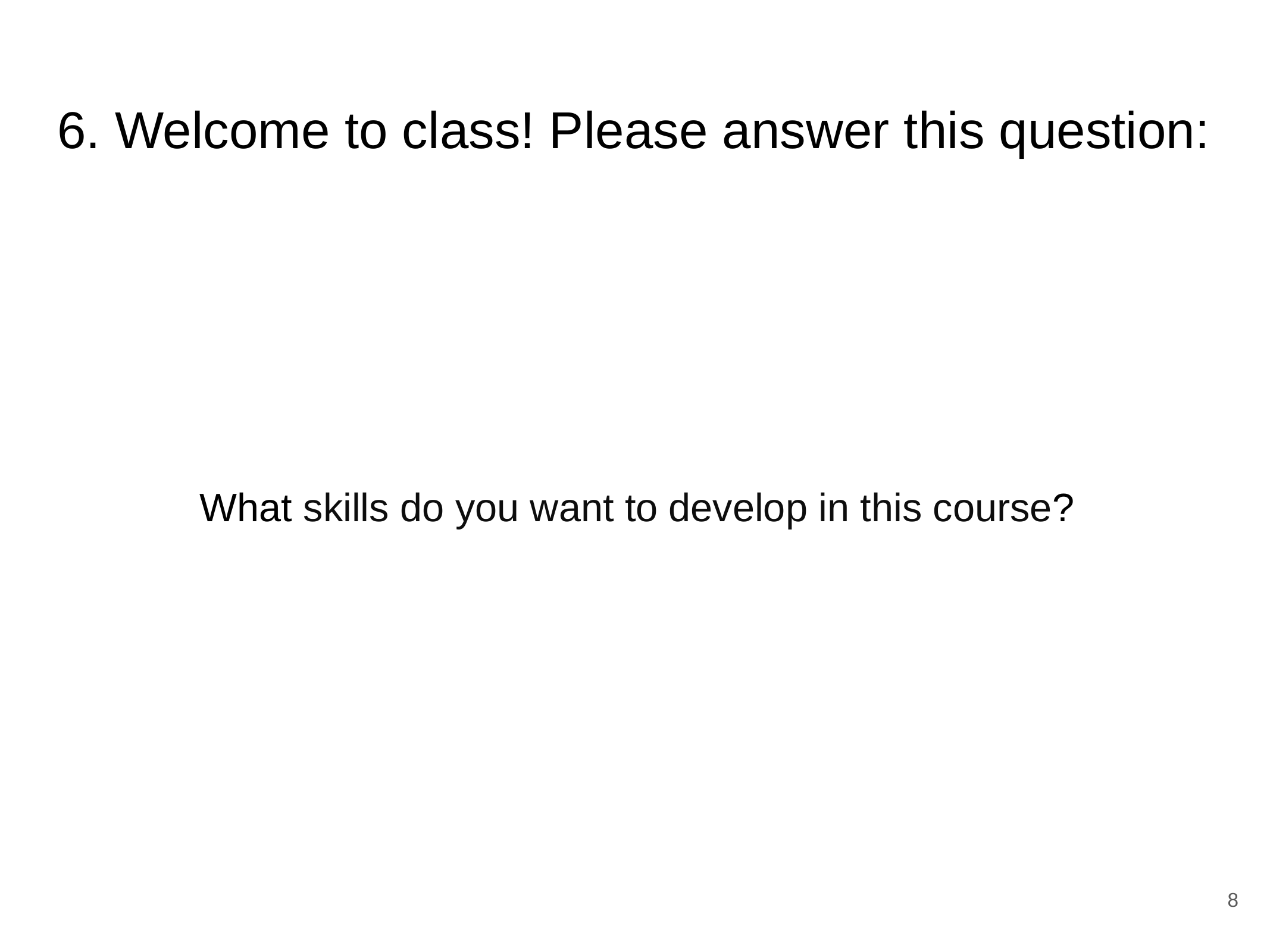

# 6. Welcome to class! Please answer this question:
What skills do you want to develop in this course?

8